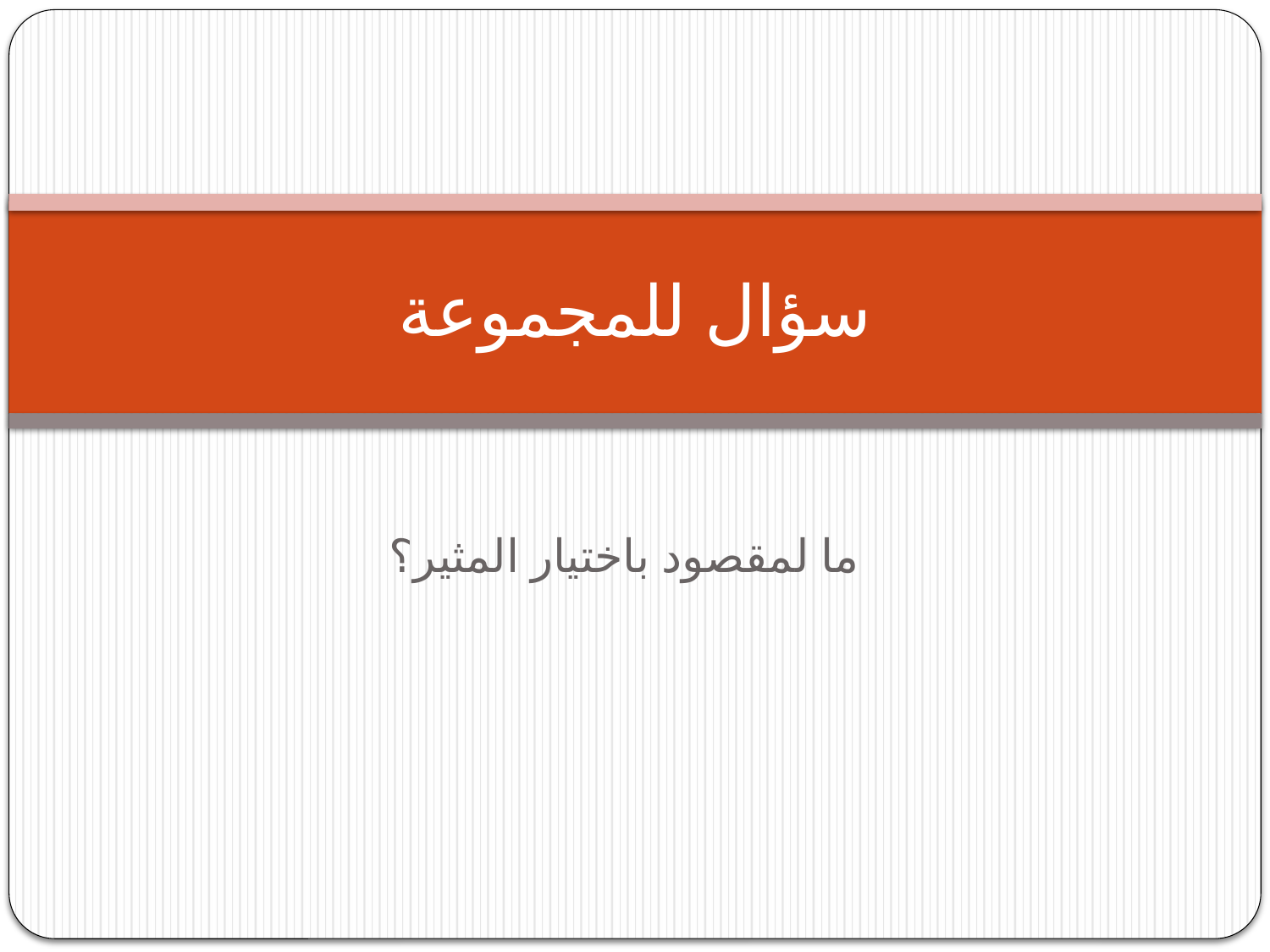

# سؤال للمجموعة

ما لمقصود باختيار المثير؟